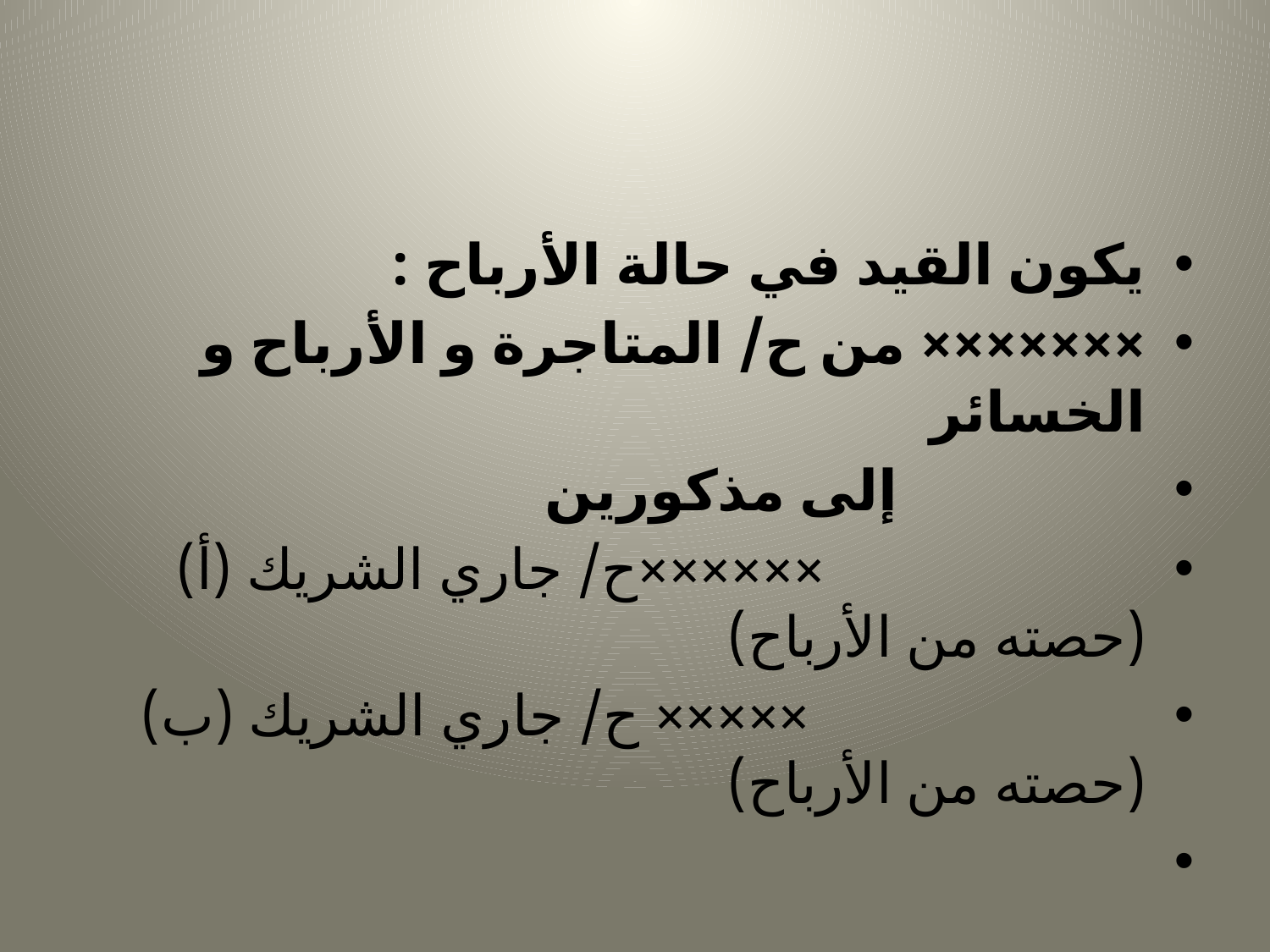

#
يكون القيد في حالة الأرباح :
××××××× من ح/ المتاجرة و الأرباح و الخسائر
                 إلى مذكورين
                      ××××××ح/ جاري الشريك (أ) (حصته من الأرباح)
                       ××××× ح/ جاري الشريك (ب) (حصته من الأرباح)